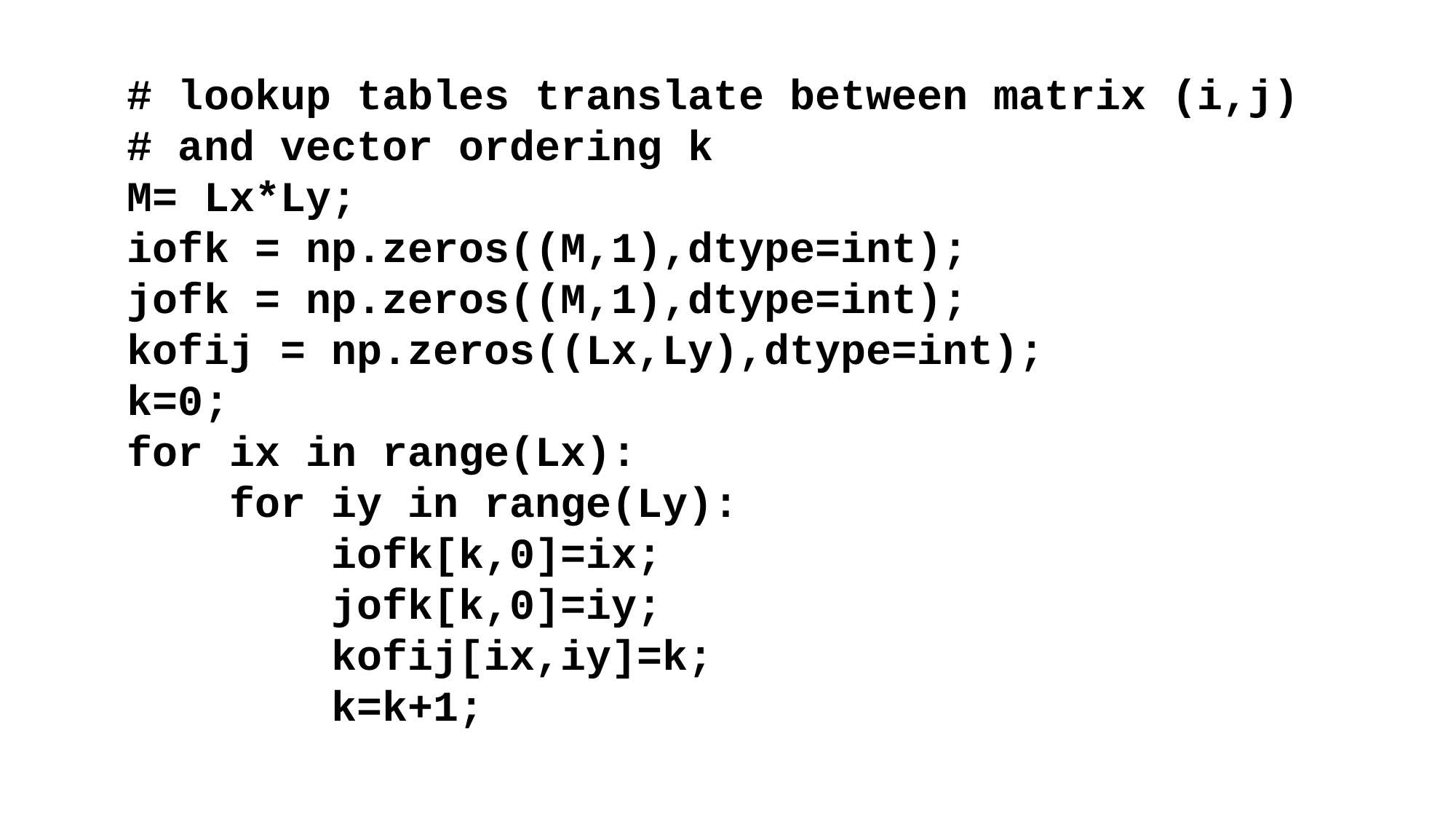

# lookup tables translate between matrix (i,j)
# and vector ordering k
M= Lx*Ly;
iofk = np.zeros((M,1),dtype=int);
jofk = np.zeros((M,1),dtype=int);
kofij = np.zeros((Lx,Ly),dtype=int);
k=0;
for ix in range(Lx):
    for iy in range(Ly):
        iofk[k,0]=ix;
        jofk[k,0]=iy;
        kofij[ix,iy]=k;
        k=k+1;